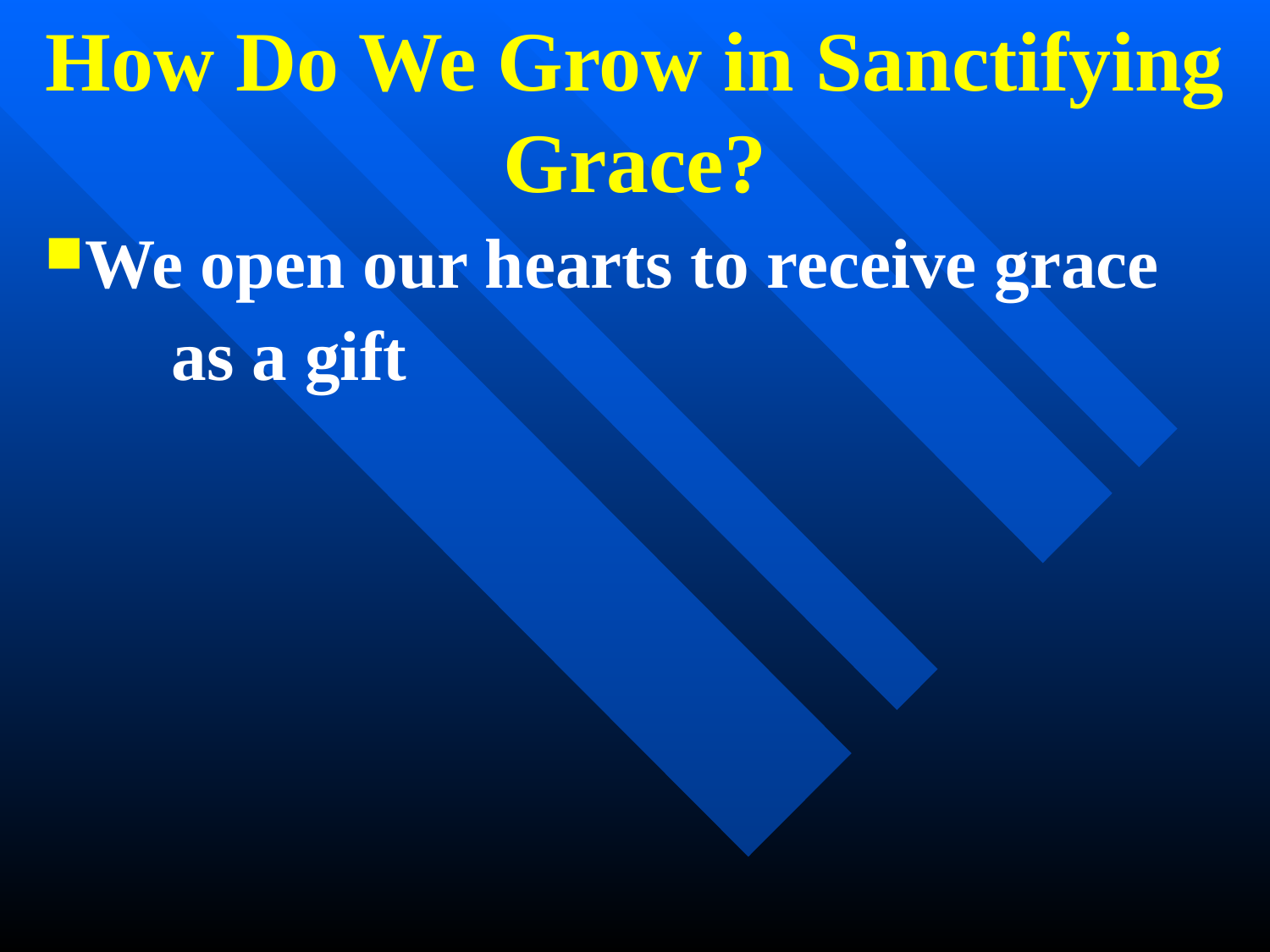

How Do We Grow in Sanctifying Grace?
We open our hearts to receive grace
	as a gift